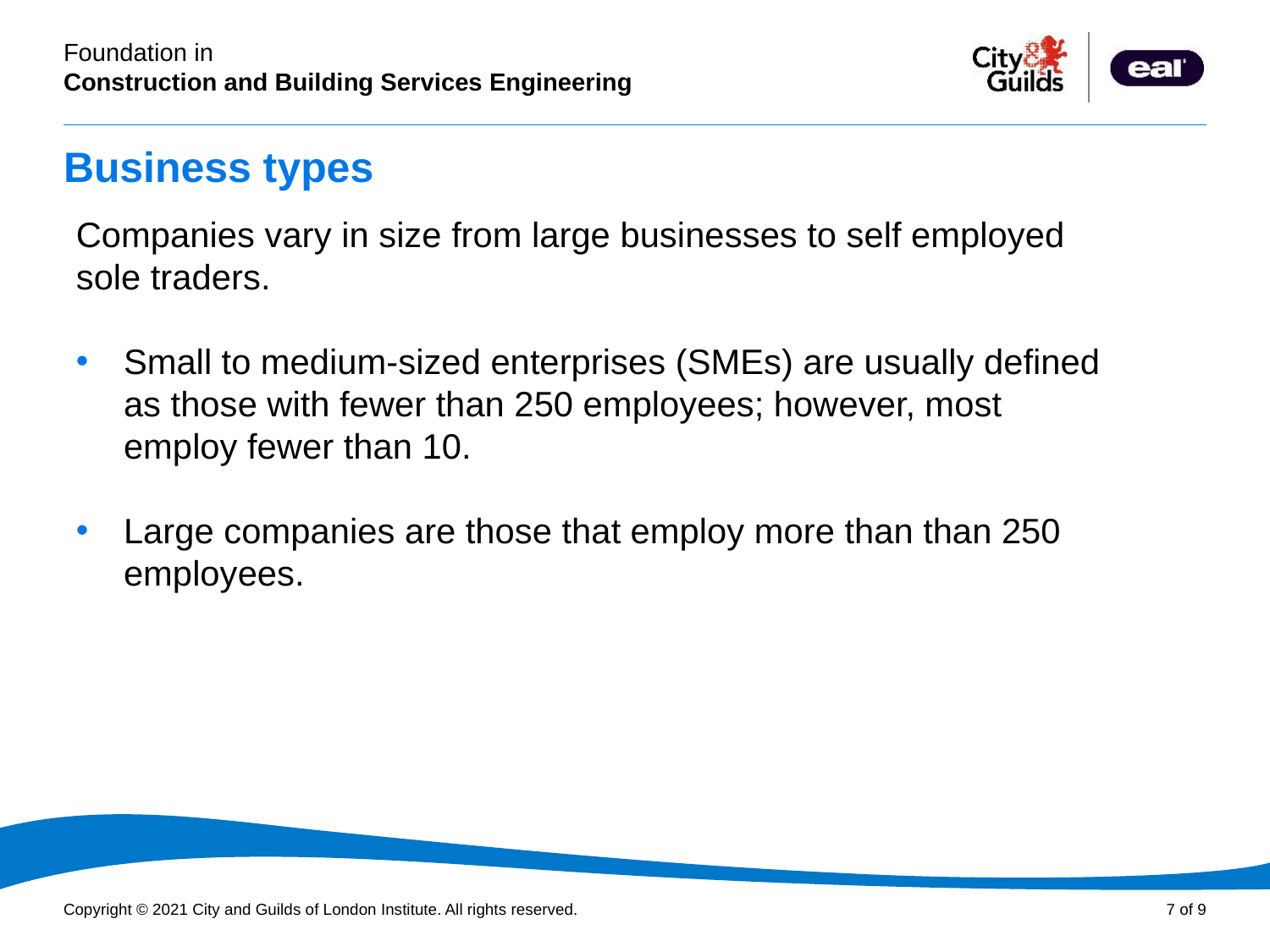

# Business types
Companies vary in size from large businesses to self employed sole traders.

Small to medium-sized enterprises (SMEs) are usually defined as those with fewer than 250 employees; however, most employ fewer than 10.

Large companies are those that employ more than than 250 employees.